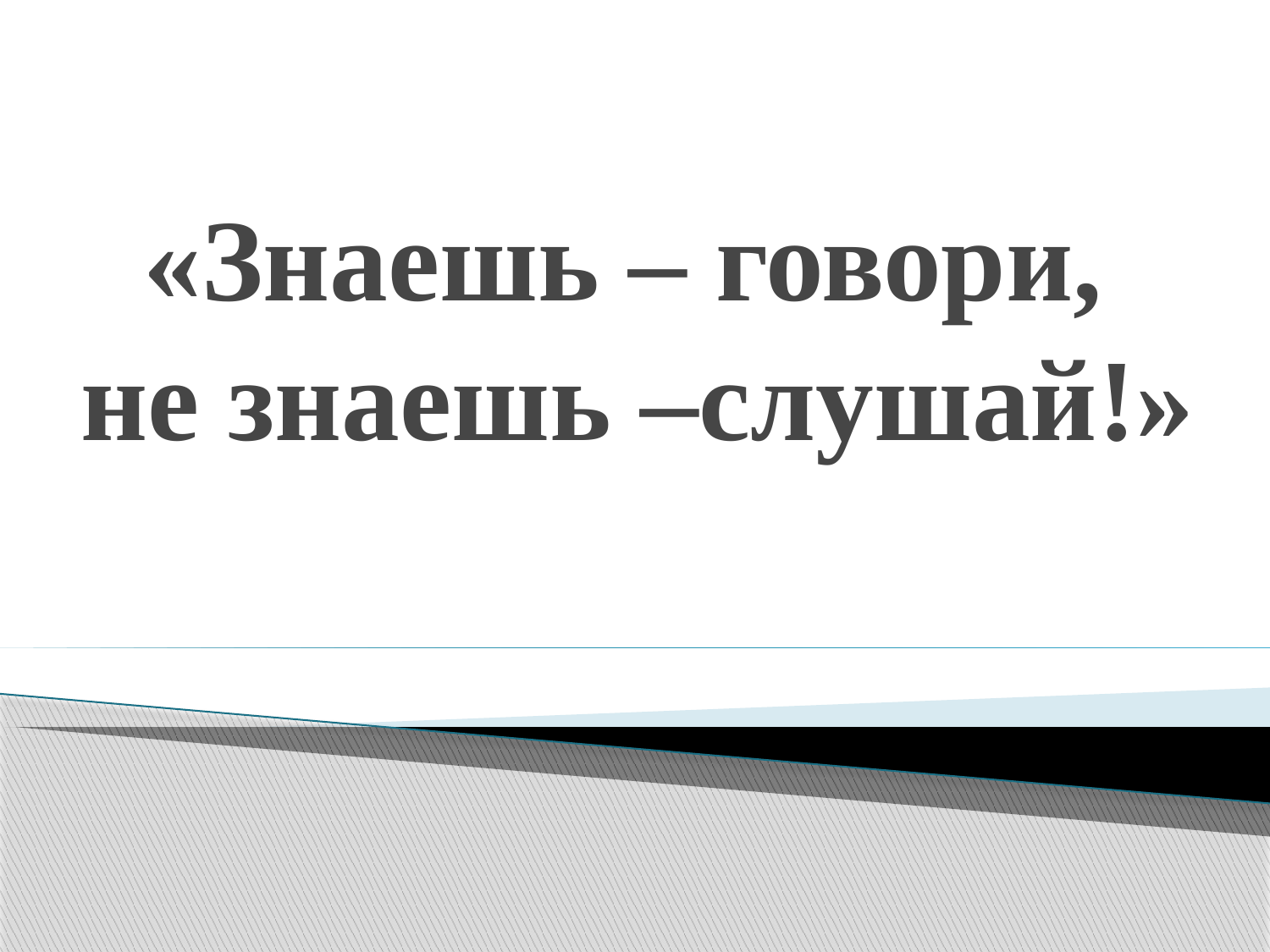

# «Знаешь – говори, не знаешь –слушай!»